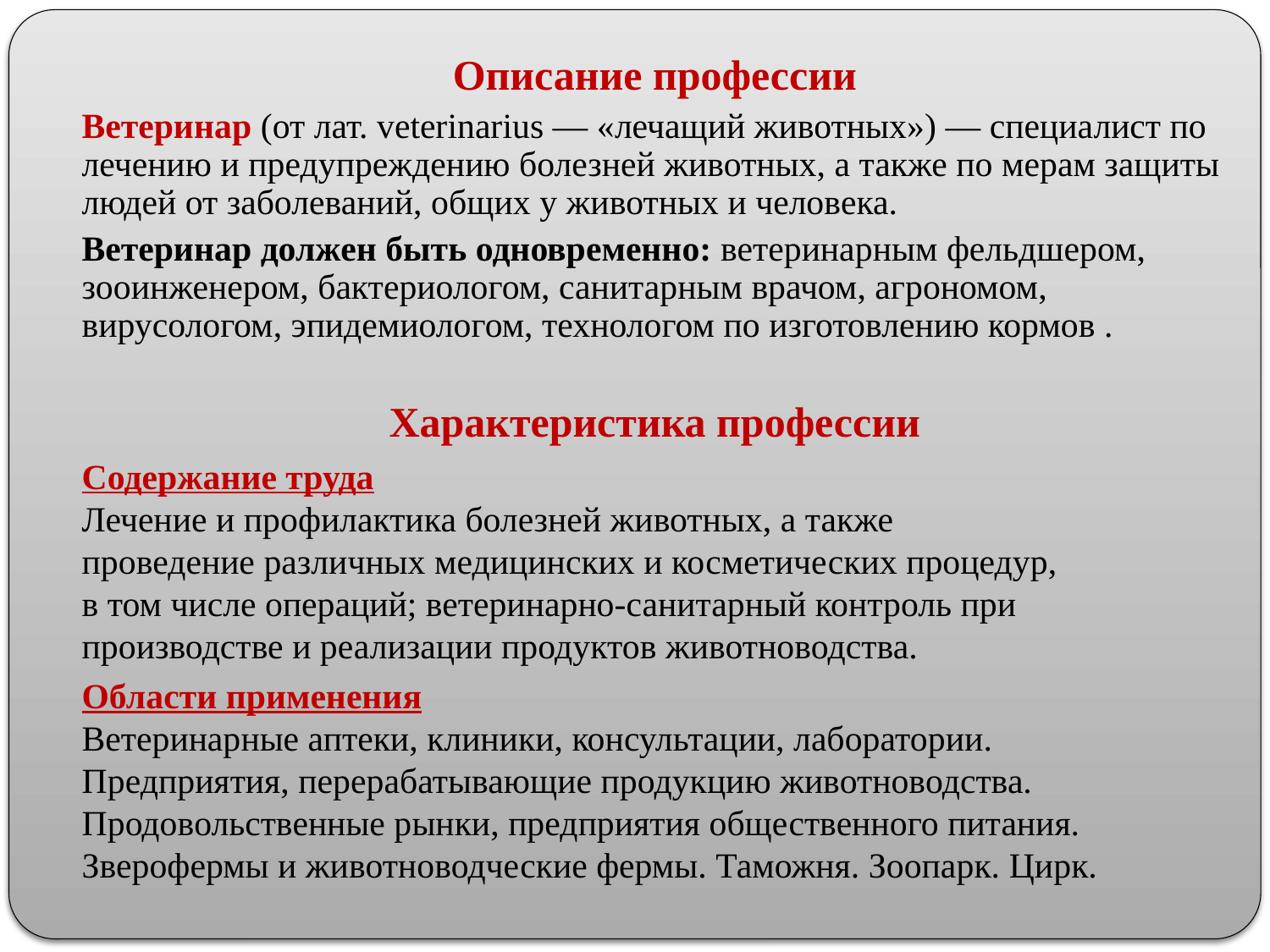

Описание профессии
Ветеринар (от лат. veterinarius — «лечащий животных») — специалист по лечению и предупреждению болезней животных, а также по мерам защиты людей от заболеваний, общих у животных и человека.
Ветеринар должен быть одновременно: ветеринарным фельдшером, зооинженером, бактериологом, санитарным врачом, агрономом, вирусологом, эпидемиологом, технологом по изготовлению кормов .

Характеристика профессии
Содержание труда
Лечение и профилактика болезней животных, а также
проведение различных медицинских и косметических процедур,
в том числе операций; ветеринарно-санитарный контроль при
производстве и реализации продуктов животноводства.
Области применения
Ветеринарные аптеки, клиники, консультации, лаборатории.
Предприятия, перерабатывающие продукцию животноводства.
Продовольственные рынки, предприятия общественного питания.
Зверофермы и животноводческие фермы. Таможня. Зоопарк. Цирк.